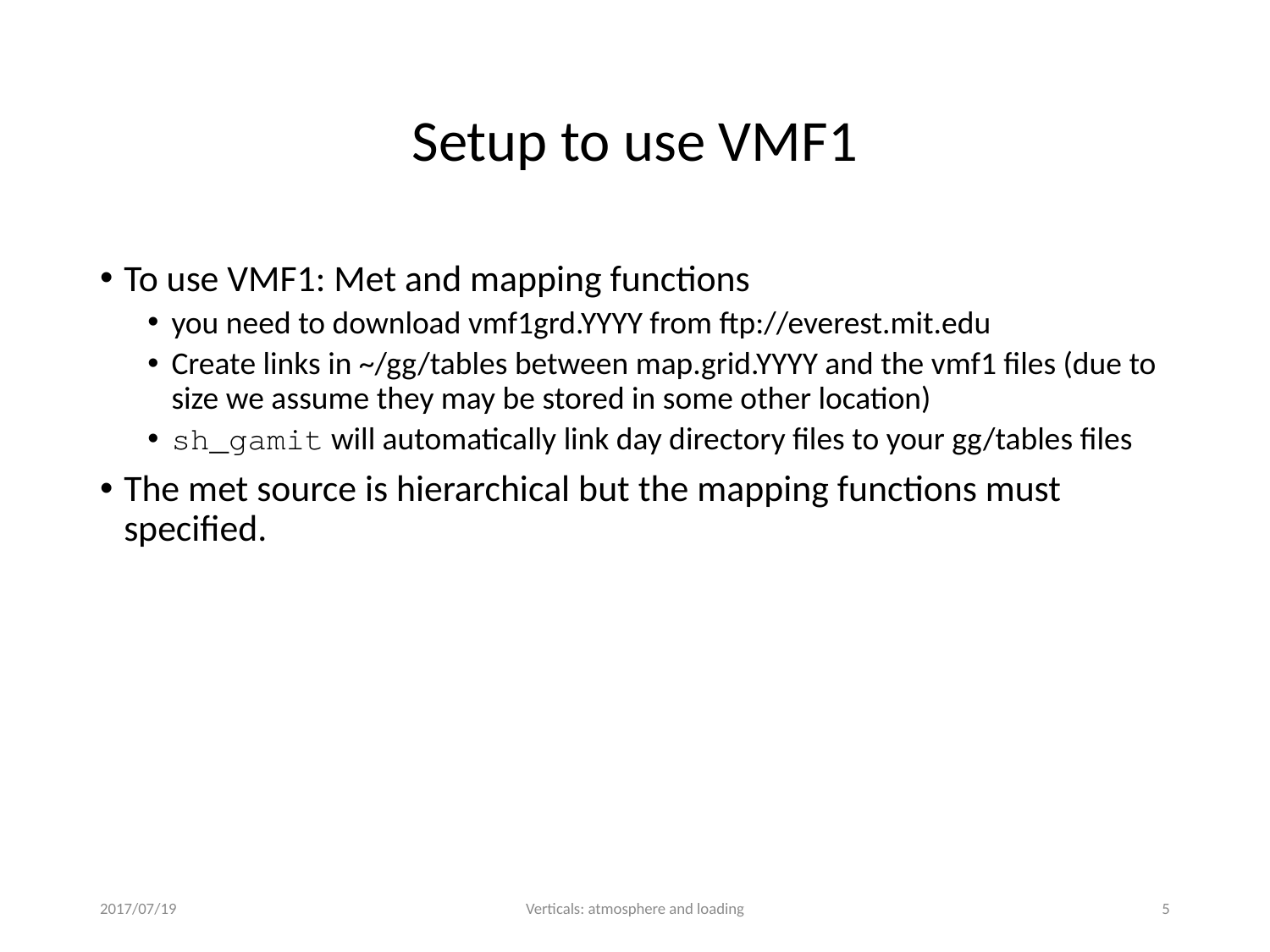

# Setup to use VMF1
To use VMF1: Met and mapping functions
you need to download vmf1grd.YYYY from ftp://everest.mit.edu
Create links in ~/gg/tables between map.grid.YYYY and the vmf1 files (due to size we assume they may be stored in some other location)
sh_gamit will automatically link day directory files to your gg/tables files
The met source is hierarchical but the mapping functions must specified.

2017/07/19
Verticals: atmosphere and loading
5